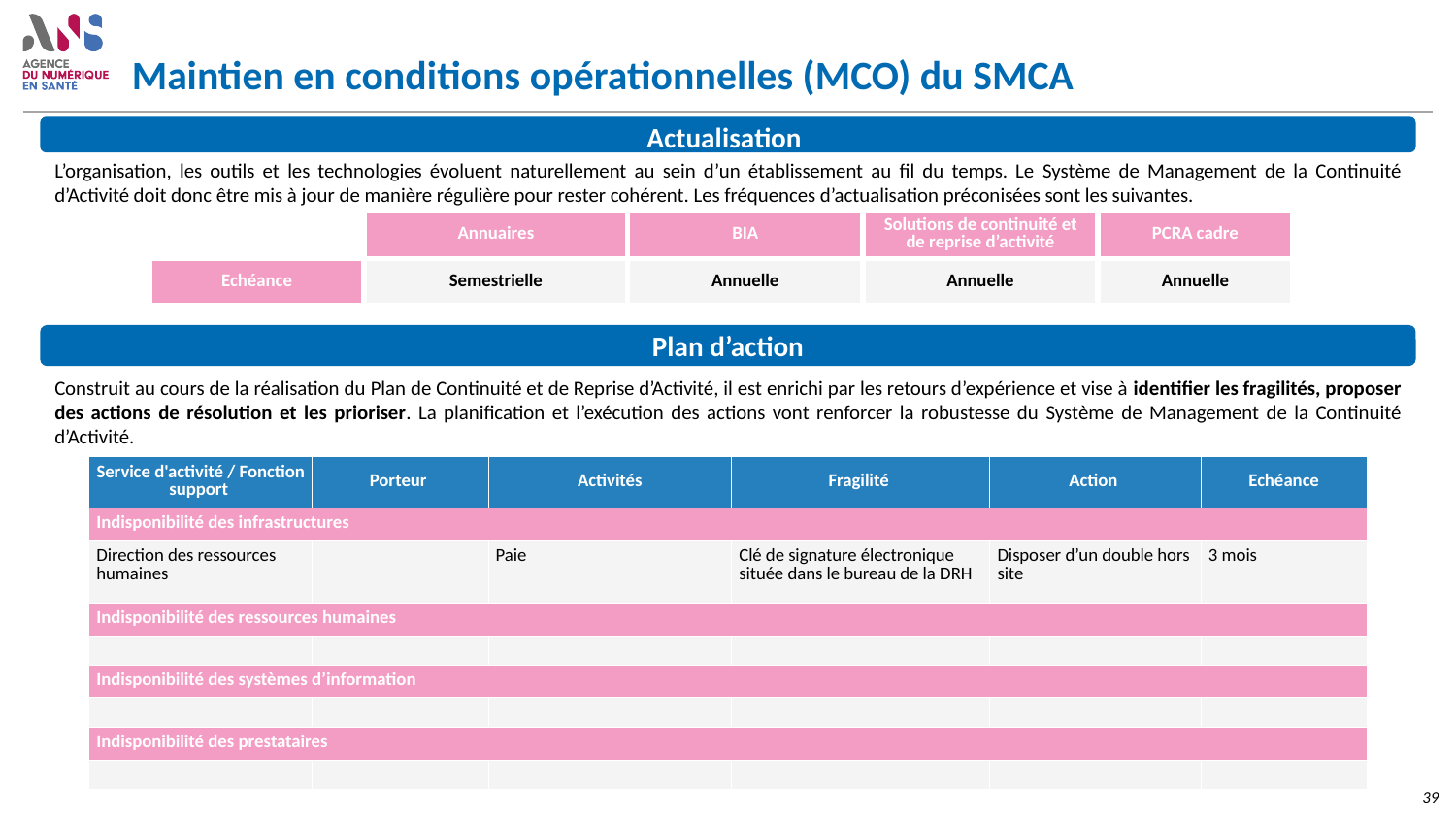

# Maintien en conditions opérationnelles (MCO) du SMCA
Actualisation
L’organisation, les outils et les technologies évoluent naturellement au sein d’un établissement au fil du temps. Le Système de Management de la Continuité d’Activité doit donc être mis à jour de manière régulière pour rester cohérent. Les fréquences d’actualisation préconisées sont les suivantes.
|  | Annuaires | BIA | Solutions de continuité et de reprise d’activité | PCRA cadre |
| --- | --- | --- | --- | --- |
| Echéance | Semestrielle | Annuelle | Annuelle | Annuelle |
Plan d’action
Construit au cours de la réalisation du Plan de Continuité et de Reprise d’Activité, il est enrichi par les retours d’expérience et vise à identifier les fragilités, proposer des actions de résolution et les prioriser. La planification et l’exécution des actions vont renforcer la robustesse du Système de Management de la Continuité d’Activité.
| Service d'activité / Fonction support | Porteur | Activités | Fragilité | Action | Echéance |
| --- | --- | --- | --- | --- | --- |
| Indisponibilité des infrastructures |  |  |  |  |  |
| Direction des ressources humaines |  | Paie | Clé de signature électronique située dans le bureau de la DRH | Disposer d’un double hors site | 3 mois |
| Indisponibilité des ressources humaines |  |  |  |  |  |
|  |  |  |  |  |  |
| Indisponibilité des systèmes d’information |  |  |  |  |  |
|  |  |  |  |  |  |
| Indisponibilité des prestataires |  |  |  |  |  |
|  |  |  |  |  |  |
39